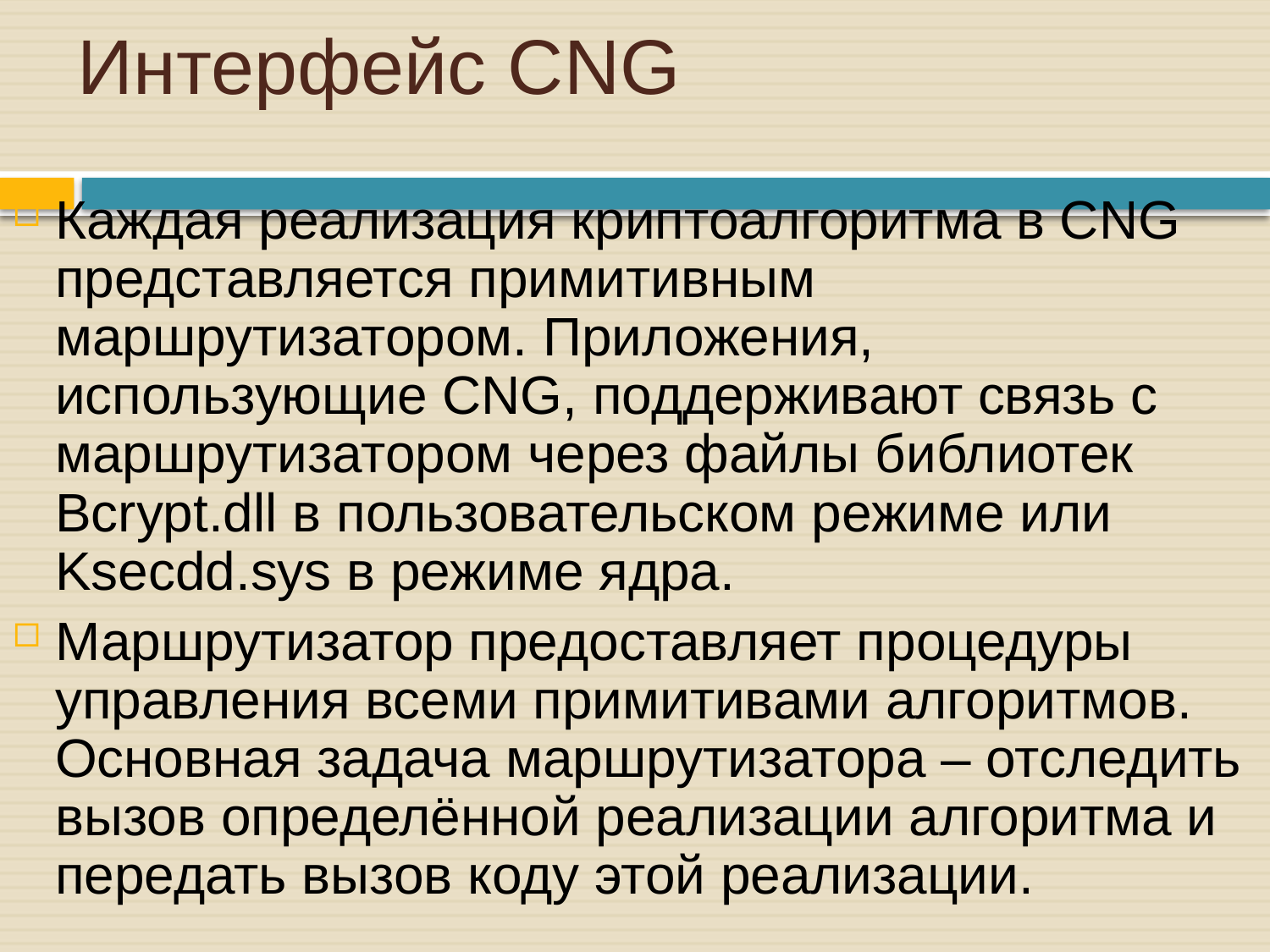

# Интерфейс CNG
Каждая реализация криптоалгоритма в CNG представляется примитивным маршрутизатором. Приложения, использующие CNG, поддерживают связь с маршрутизатором через файлы библиотек Bcrypt.dll в пользовательском режиме или Ksecdd.sys в режиме ядра.
Маршрутизатор предоставляет процедуры управления всеми примитивами алгоритмов. Основная задача маршрутизатора – отследить вызов определённой реализации алгоритма и передать вызов коду этой реализации.